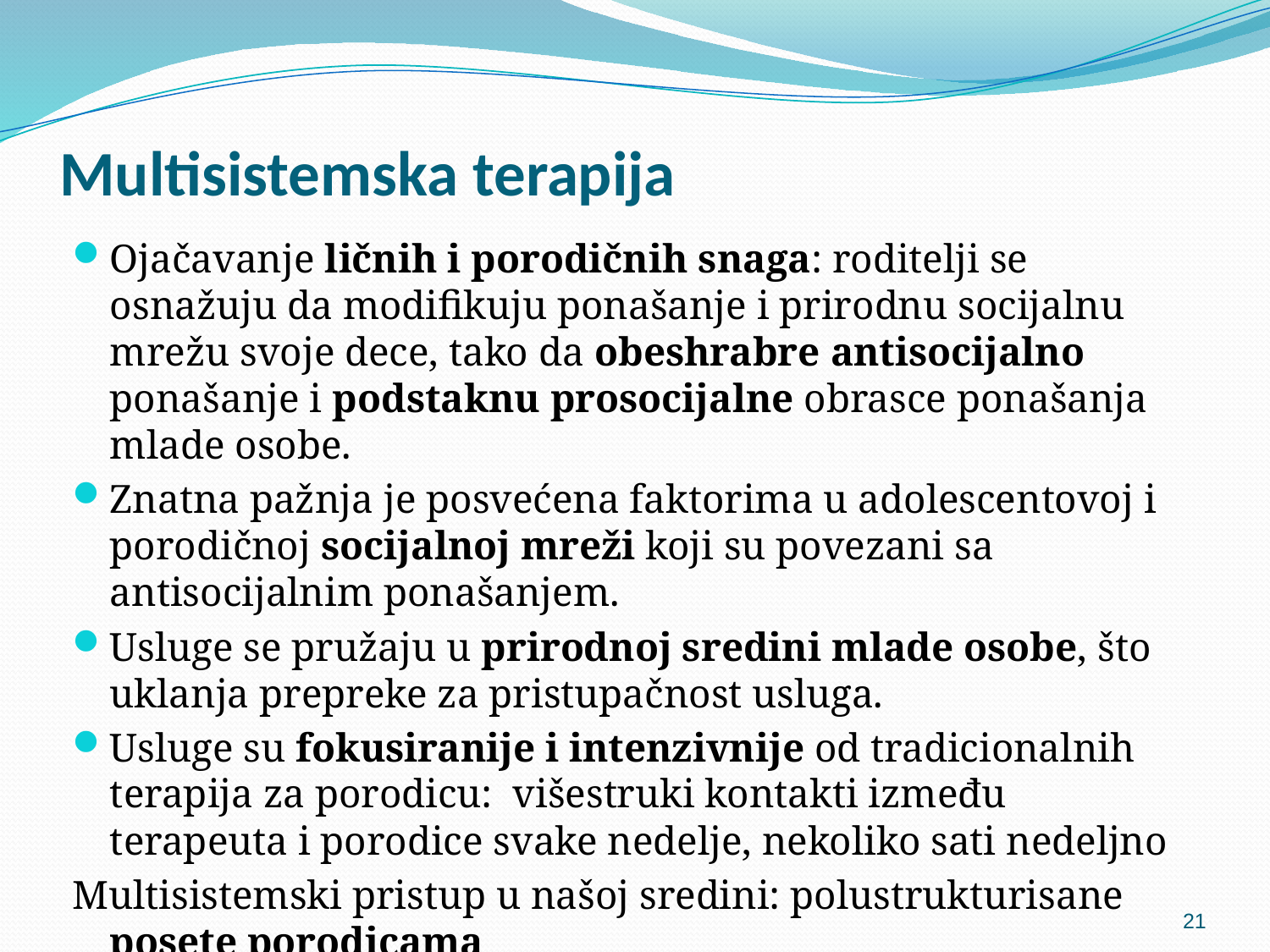

# Multisistemska terapija
Ojačavanje ličnih i porodičnih snaga: roditelji se osnažuju da modifikuju ponašanje i prirodnu socijalnu mrežu svoje dece, tako da obeshrabre antisocijalno ponašanje i podstaknu prosocijalne obrasce ponašanja mlade osobe.
Znatna pažnja je posvećena faktorima u adolescentovoj i porodičnoj socijalnoj mreži koji su povezani sa antisocijalnim ponašanjem.
Usluge se pružaju u prirodnoj sredini mlade osobe, što uklanja prepreke za pristupačnost usluga.
Usluge su fokusiranije i intenzivnije od tradicionalnih terapija za porodicu:  višestruki kontakti između terapeuta i porodice svake nedelje, nekoliko sati nedeljno
Multisistemski pristup u našoj sredini: polustrukturisane posete porodicama

21